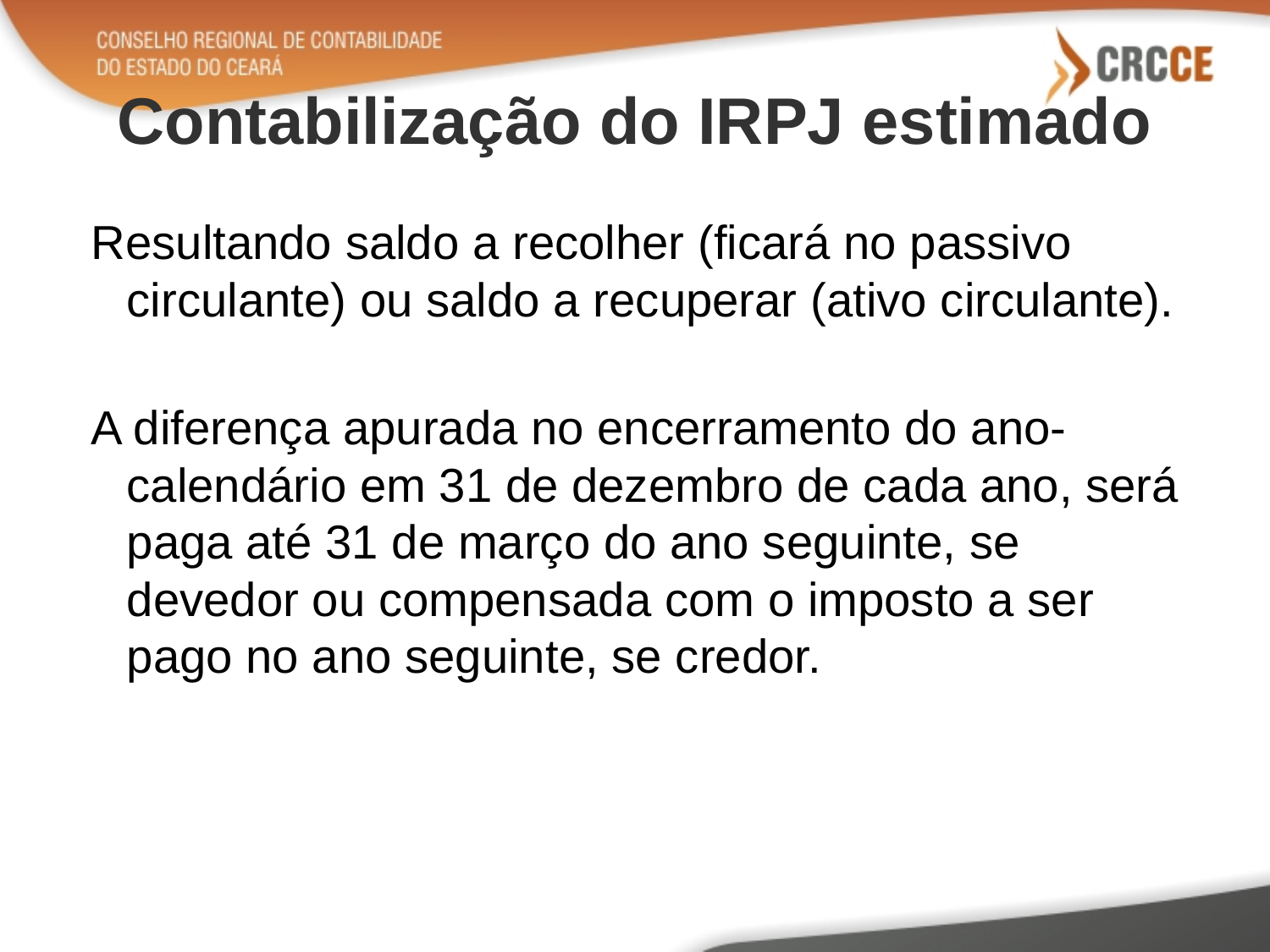

# Contabilização do IRPJ estimado
Resultando saldo a recolher (ficará no passivo circulante) ou saldo a recuperar (ativo circulante).

A diferença apurada no encerramento do ano-calendário em 31 de dezembro de cada ano, será paga até 31 de março do ano seguinte, se devedor ou compensada com o imposto a ser pago no ano seguinte, se credor.